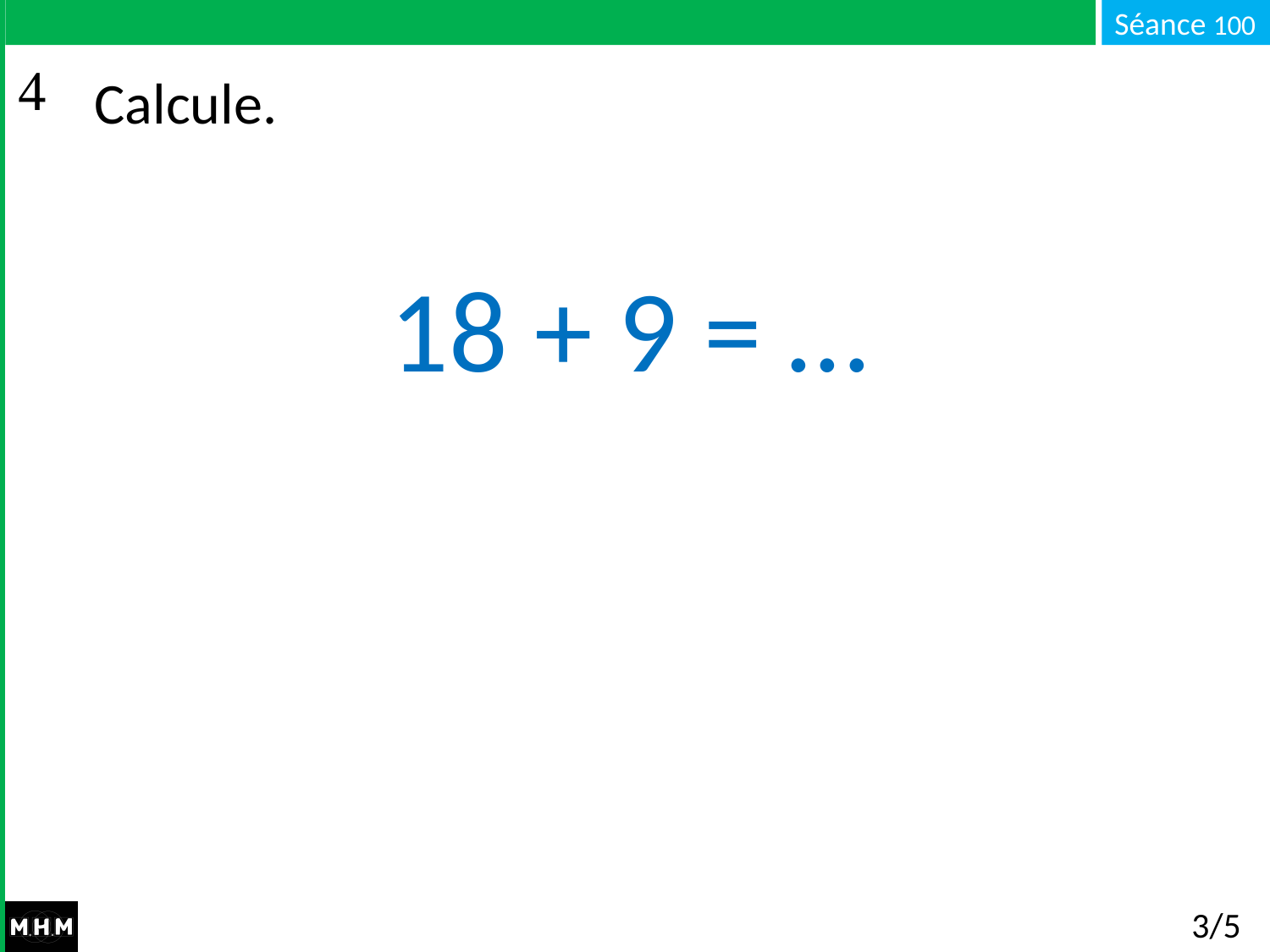

# Calcule.
18 + 9 = …
3/5